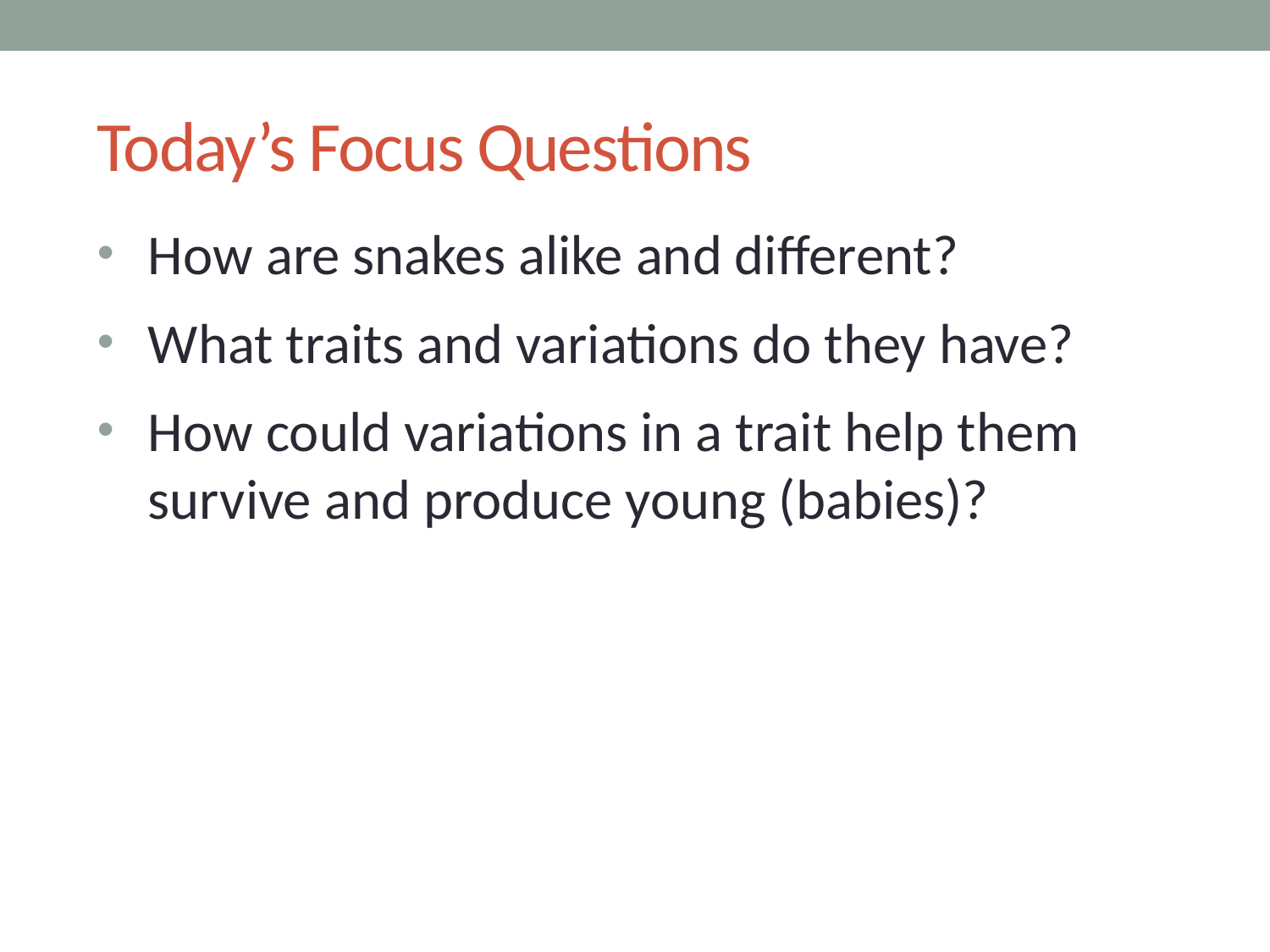

# Today’s Focus Questions
How are snakes alike and different?
What traits and variations do they have?
How could variations in a trait help them survive and produce young (babies)?